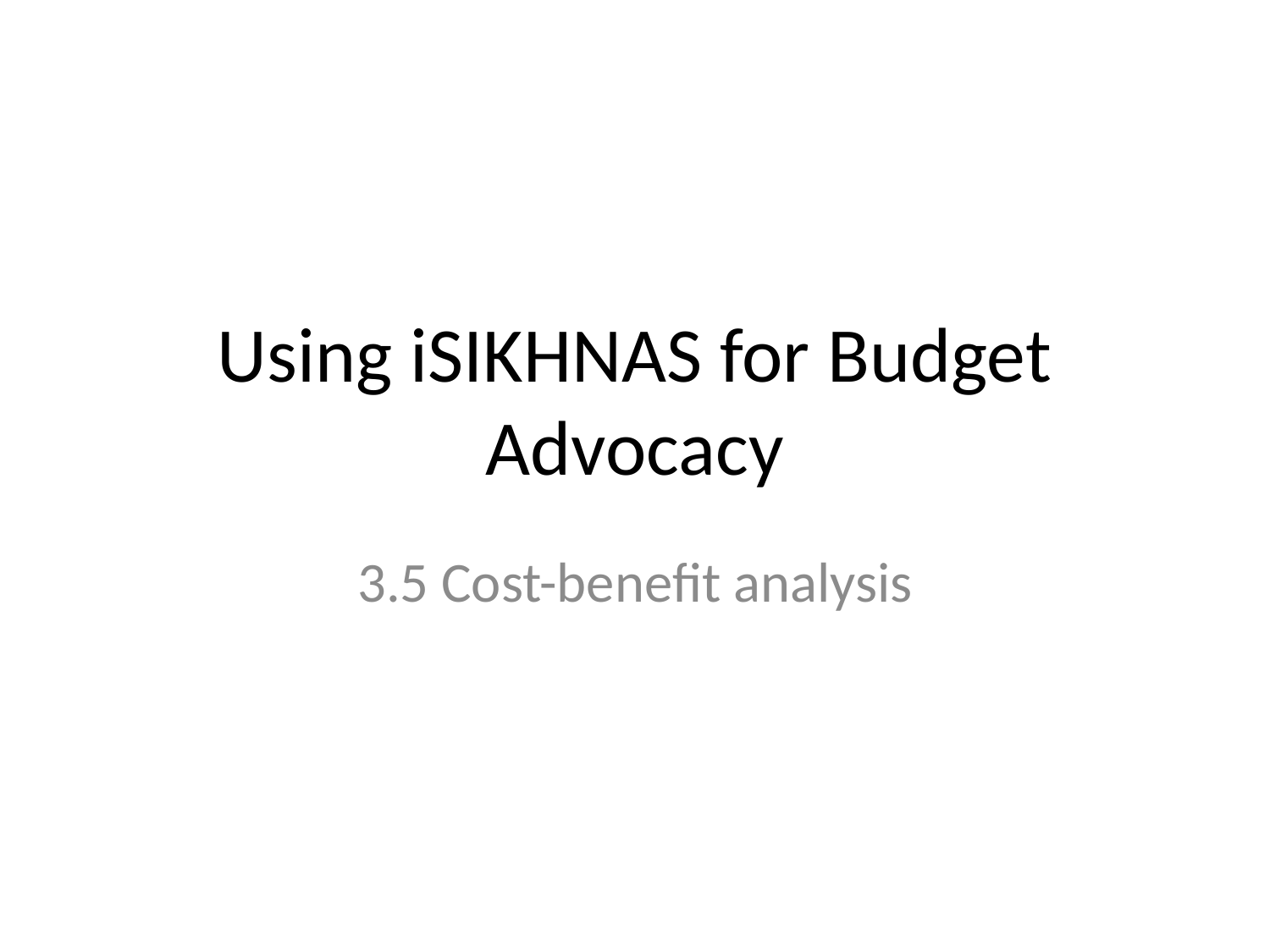

# Using iSIKHNAS for Budget Advocacy
3.5 Cost-benefit analysis